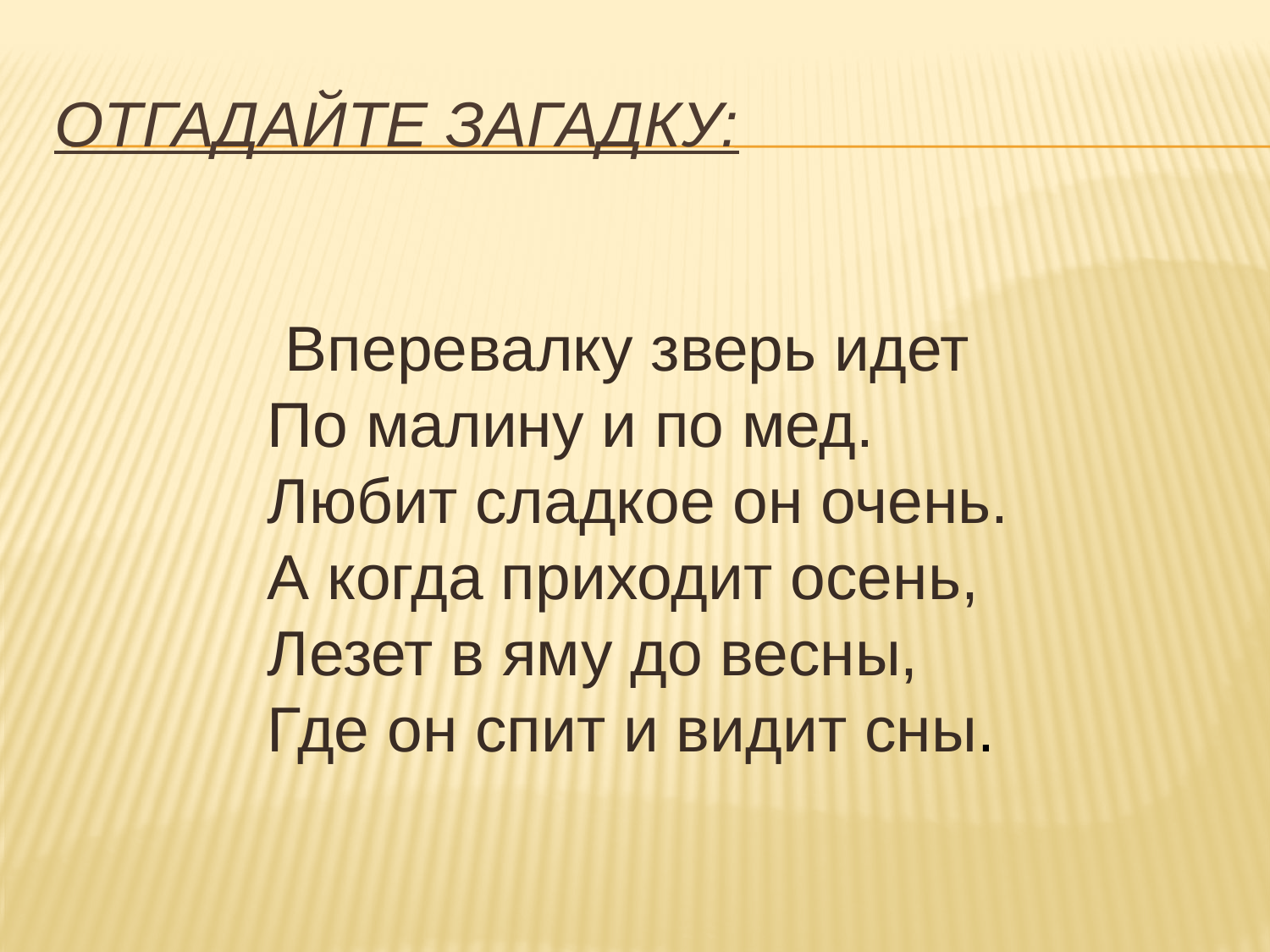

# Отгадайте загадку:

  Вперевалку зверь идет
По малину и по мед.
Любит сладкое он очень.
А когда приходит осень,
Лезет в яму до весны,
Где он спит и видит сны.